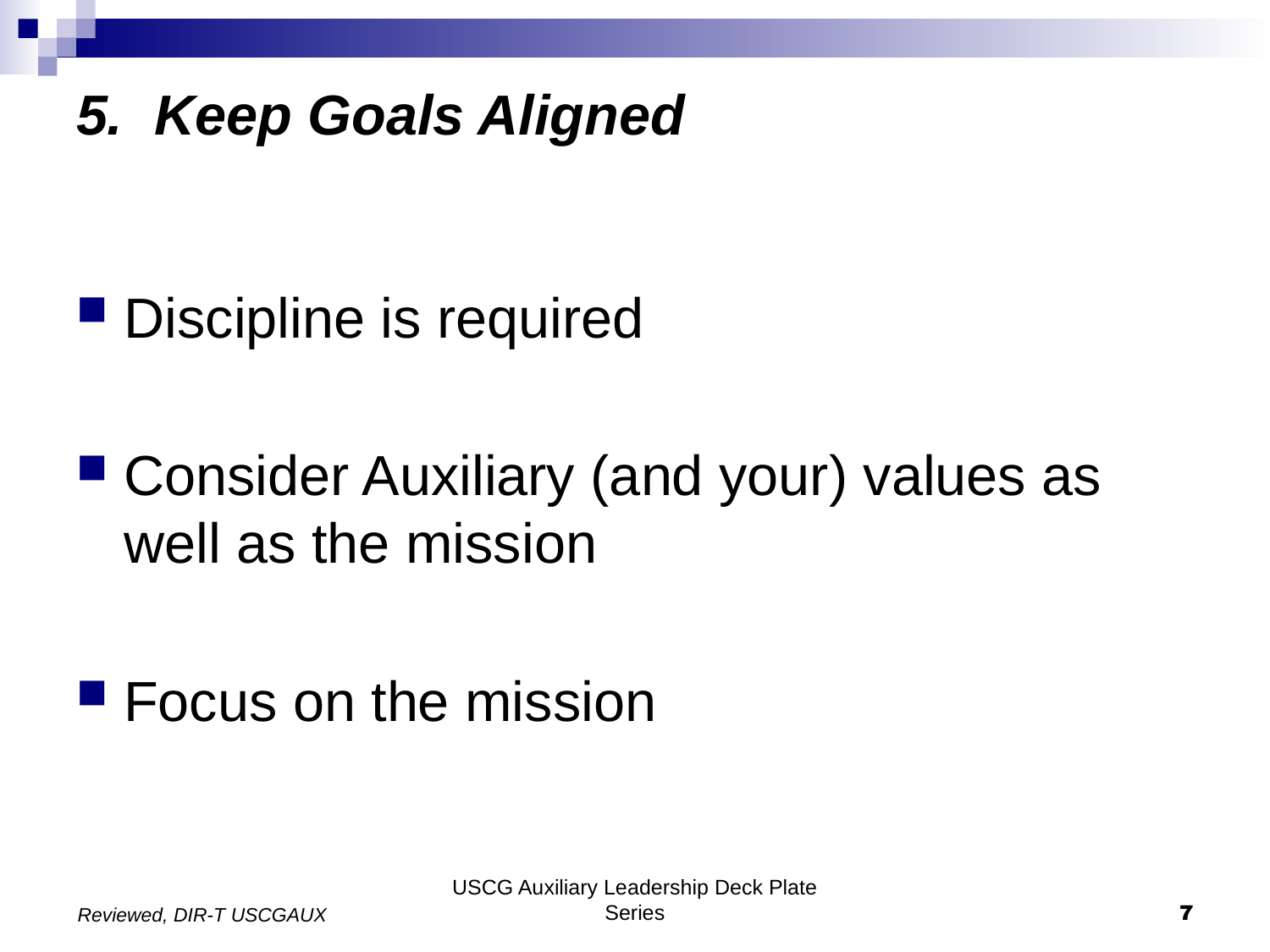

# 5.  Keep Goals Aligned
Discipline is required

Consider Auxiliary (and your) values as well as the mission

Focus on the mission
USCG Auxiliary Leadership Deck Plate Series
7
Reviewed, DIR-T USCGAUX